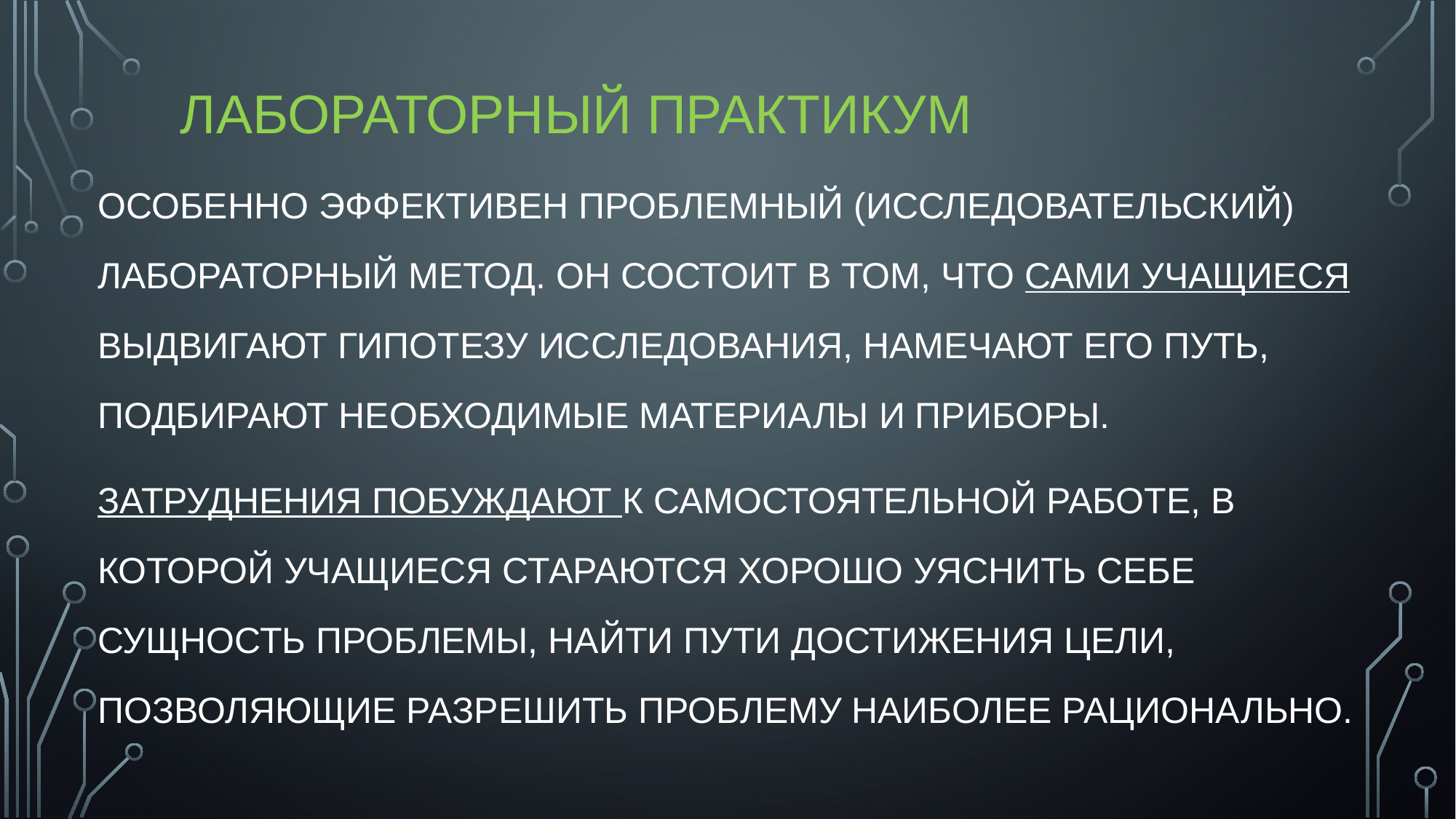

# Лабораторный практикум
Особенно эффективен проблемный (исследовательский) лабораторный метод. Он состоит в том, что сами учащиеся выдвигают гипотезу исследования, намечают его путь, подбирают необходимые материалы и приборы.
Затруднения побуждают к самостоятельной работе, в которой учащиеся стараются хорошо уяснить себе сущность проблемы, найти пути достижения цели, позволяющие разрешить проблему наиболее рационально.